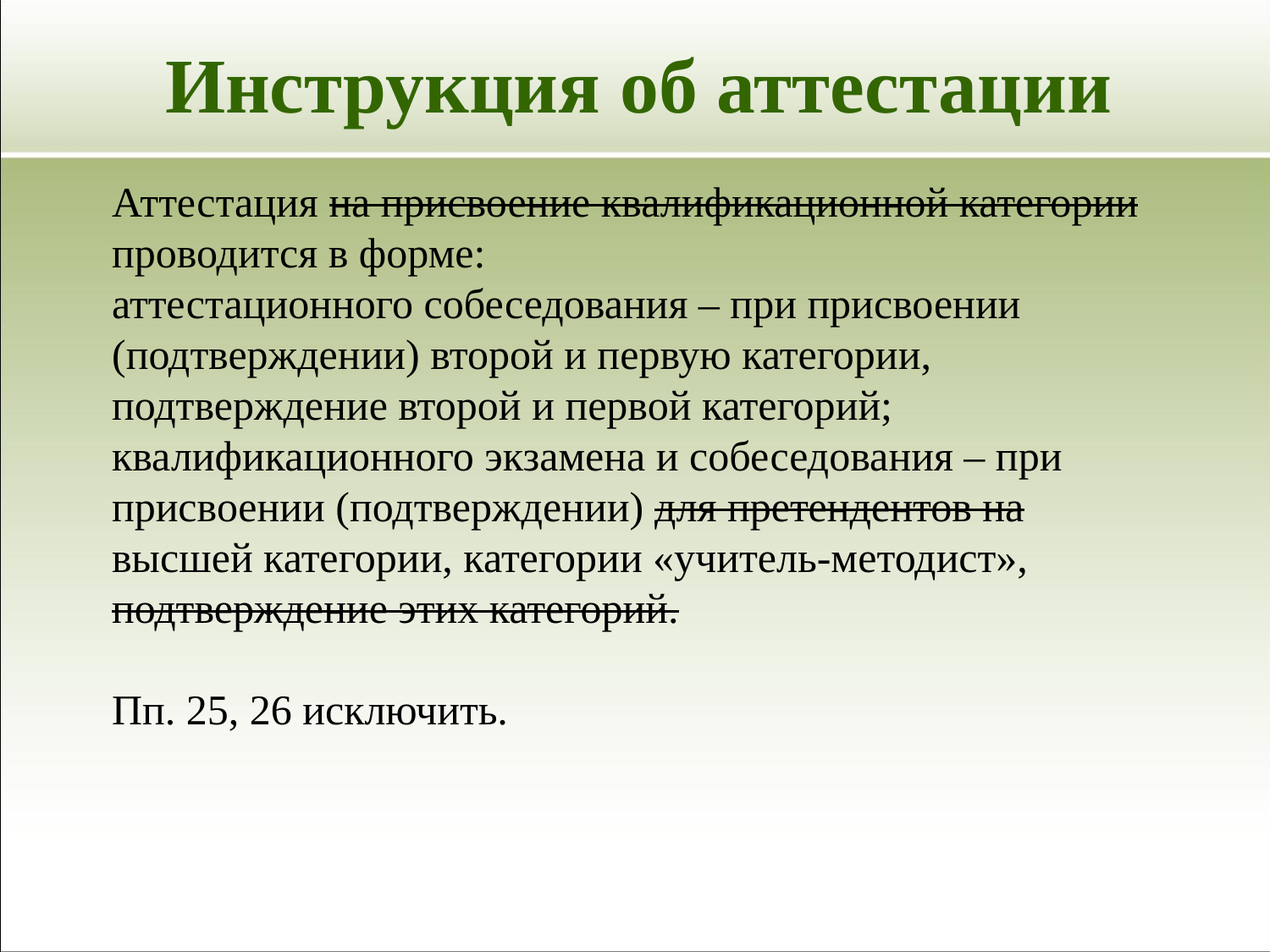

# Инструкция об аттестации
Аттестация на присвоение квалификационной категории проводится в форме:
аттестационного собеседования – при присвоении (подтверждении) второй и первую категории, подтверждение второй и первой категорий;
квалификационного экзамена и собеседования – при присвоении (подтверждении) для претендентов на высшей категории, категории «учитель-методист», подтверждение этих категорий.

Пп. 25, 26 исключить.